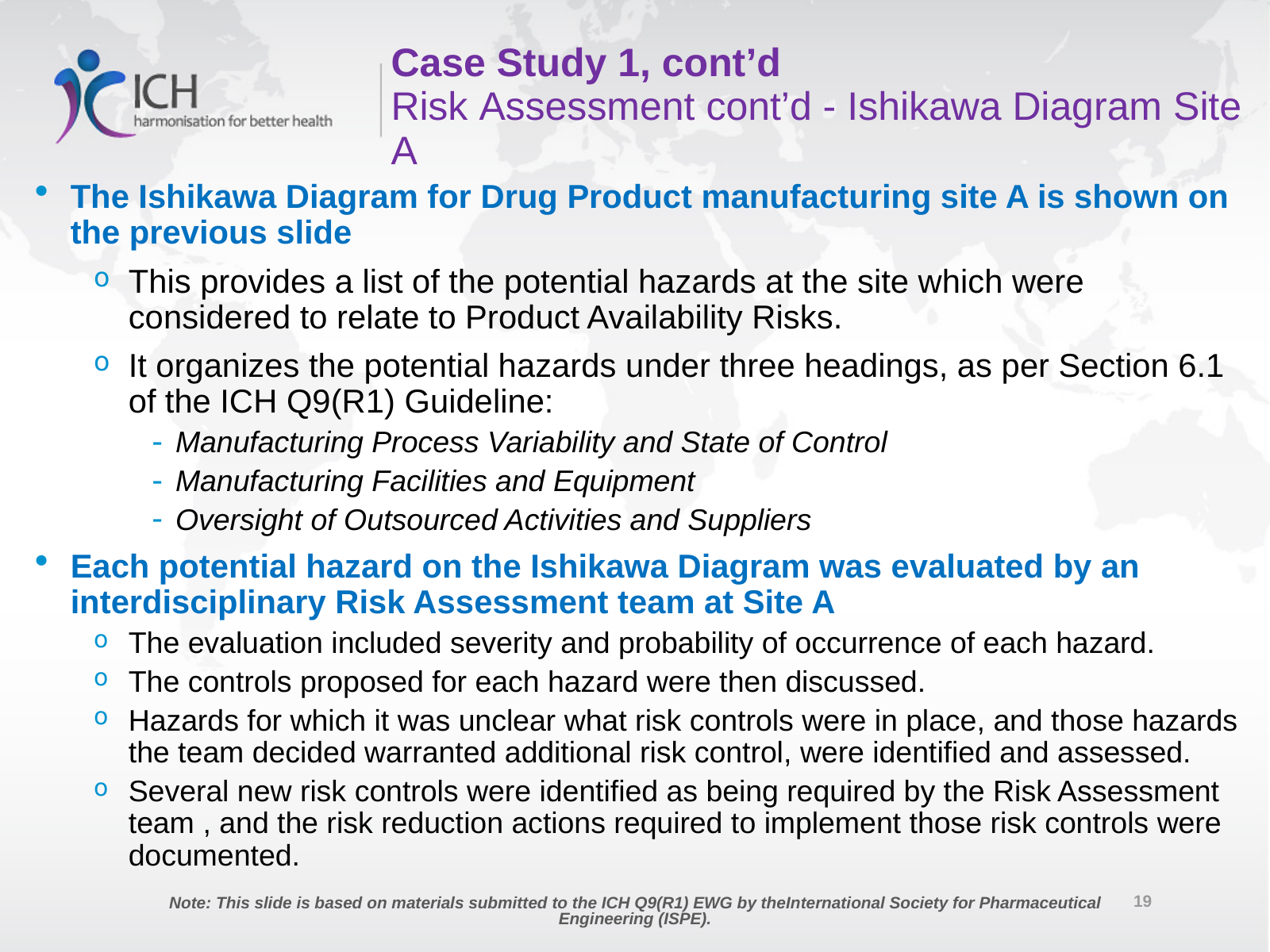

# Case Study 1, cont’d   Risk Assessment cont’d - Ishikawa Diagram Site A
The Ishikawa Diagram for Drug Product manufacturing site A is shown on the previous slide
This provides a list of the potential hazards at the site which were considered to relate to Product Availability Risks.
It organizes the potential hazards under three headings, as per Section 6.1 of the ICH Q9(R1) Guideline:
Manufacturing Process Variability and State of Control
Manufacturing Facilities and Equipment
Oversight of Outsourced Activities and Suppliers
Each potential hazard on the Ishikawa Diagram was evaluated by an interdisciplinary Risk Assessment team at Site A
The evaluation included severity and probability of occurrence of each hazard.
The controls proposed for each hazard were then discussed.
Hazards for which it was unclear what risk controls were in place, and those hazards the team decided warranted additional risk control, were identified and assessed.
Several new risk controls were identified as being required by the Risk Assessment team , and the risk reduction actions required to implement those risk controls were documented.
Note: This slide is based on materials submitted to the ICH Q9(R1) EWG by theInternational Society for Pharmaceutical Engineering (ISPE).